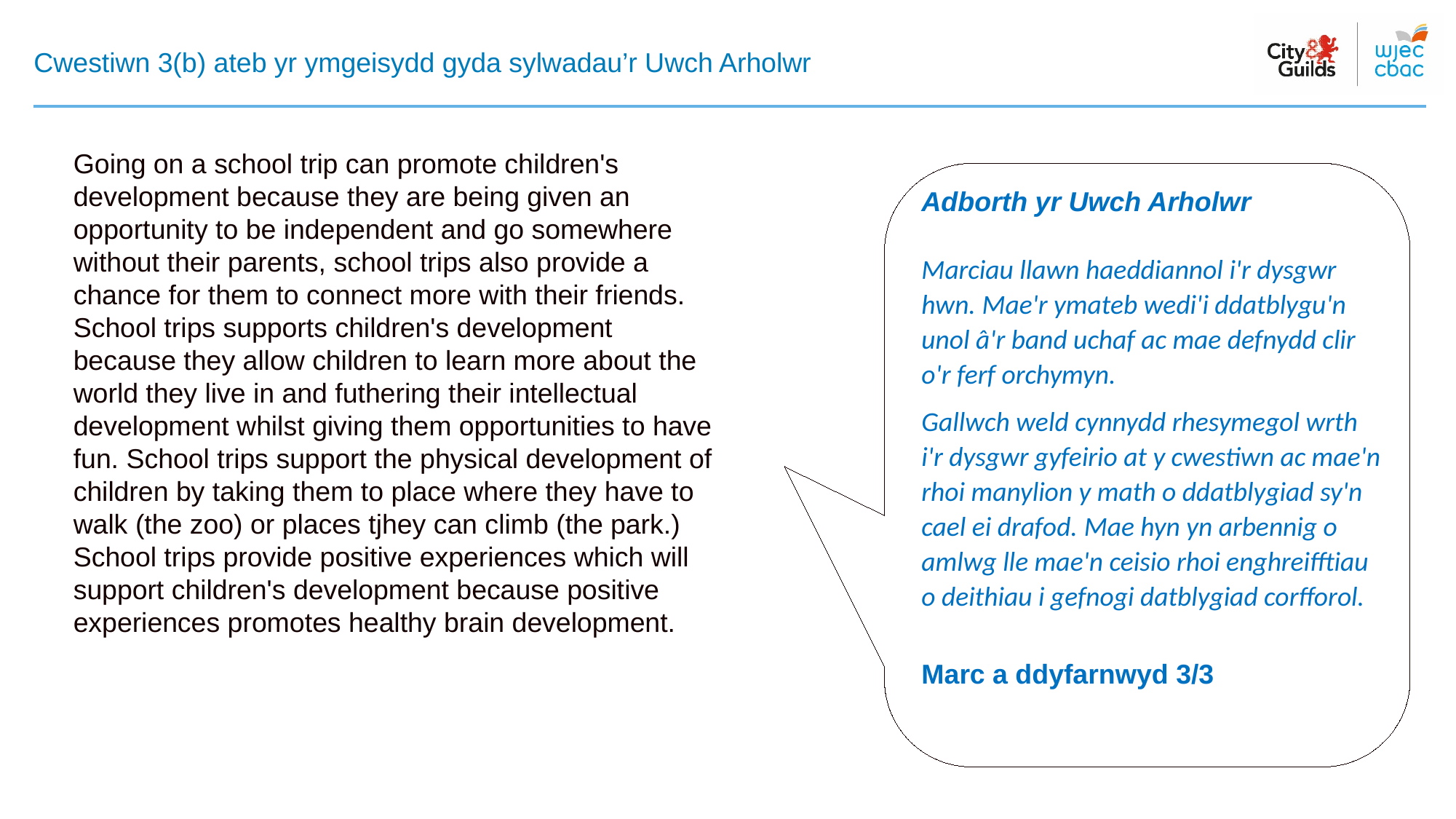

# Cwestiwn 3(b) ateb yr ymgeisydd gyda sylwadau’r Uwch Arholwr
Going on a school trip can promote children's development because they are being given an opportunity to be independent and go somewhere without their parents, school trips also provide a chance for them to connect more with their friends. School trips supports children's development because they allow children to learn more about the world they live in and futhering their intellectual development whilst giving them opportunities to have fun. School trips support the physical development of children by taking them to place where they have to walk (the zoo) or places tjhey can climb (the park.) School trips provide positive experiences which will support children's development because positive experiences promotes healthy brain development.

Adborth yr Uwch Arholwr

Marciau llawn haeddiannol i'r dysgwr hwn. Mae'r ymateb wedi'i ddatblygu'n unol â'r band uchaf ac mae defnydd clir o'r ferf orchymyn.
Gallwch weld cynnydd rhesymegol wrth i'r dysgwr gyfeirio at y cwestiwn ac mae'n rhoi manylion y math o ddatblygiad sy'n cael ei drafod. Mae hyn yn arbennig o amlwg lle mae'n ceisio rhoi enghreifftiau o deithiau i gefnogi datblygiad corfforol.

Marc a ddyfarnwyd 3/3